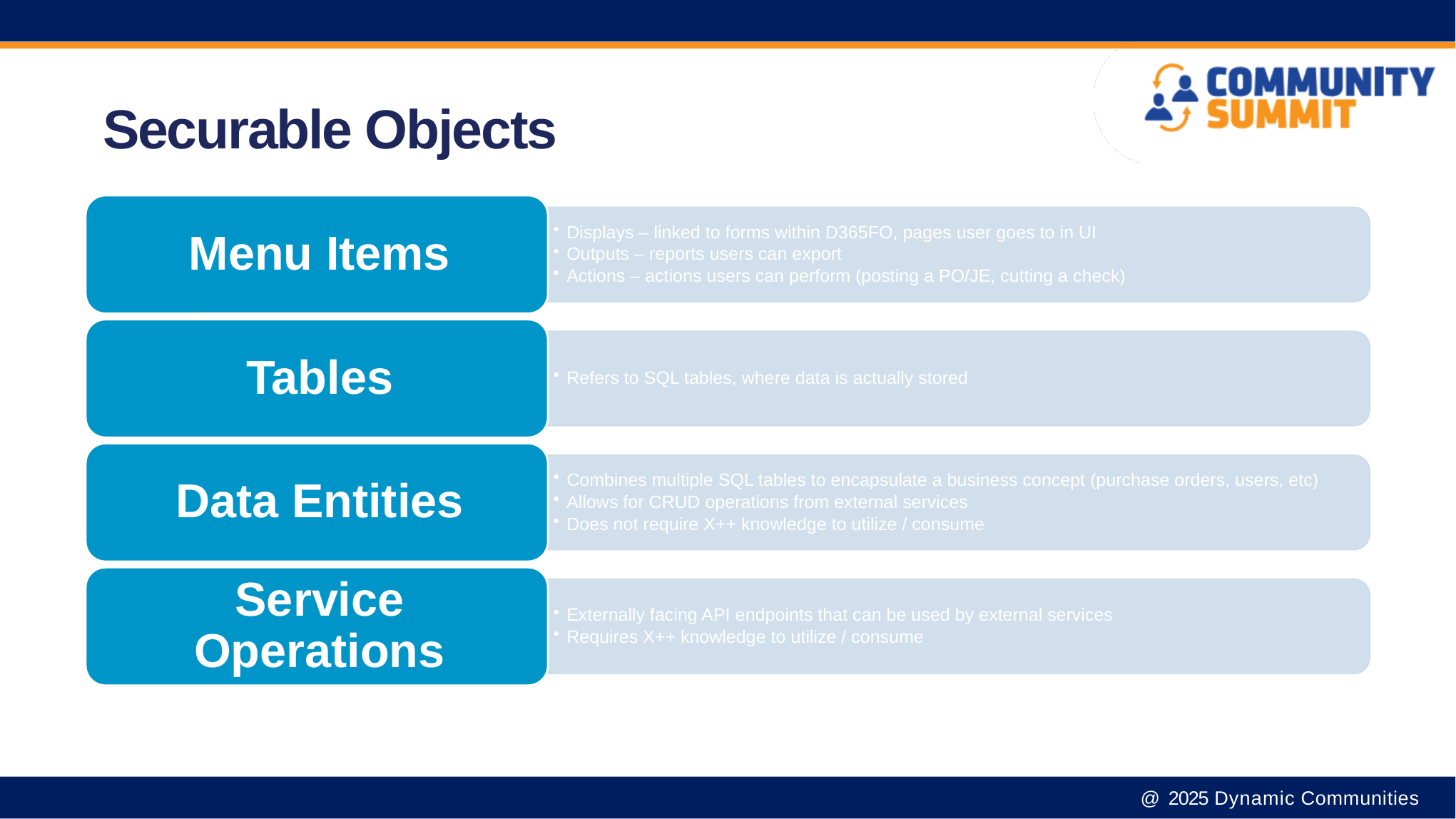

# Securable Objects
Displays – linked to forms within D365FO, pages user goes to in UI
Outputs – reports users can export
Actions – actions users can perform (posting a PO/JE, cutting a check)
Menu Items
Refers to SQL tables, where data is actually stored
Tables
Combines multiple SQL tables to encapsulate a business concept (purchase orders, users, etc)
Allows for CRUD operations from external services
Does not require X++ knowledge to utilize / consume
Data Entities
Externally facing API endpoints that can be used by external services
Requires X++ knowledge to utilize / consume
Service Operations